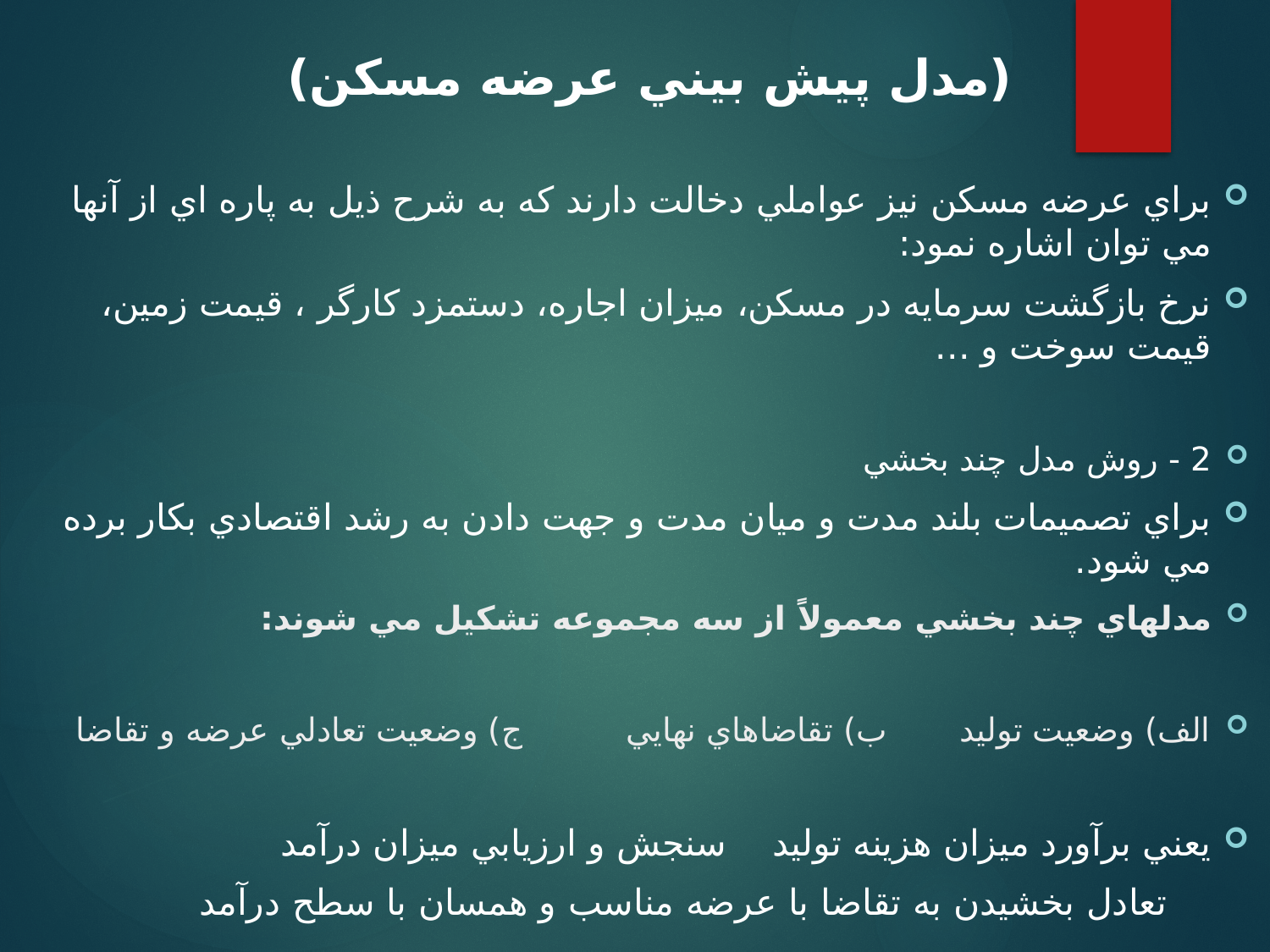

(مدل پيش بيني عرضه مسكن)

براي عرضه مسكن نيز عواملي دخالت دارند كه به شرح ذيل به پاره اي از آنها مي توان اشاره نمود:‌
نرخ بازگشت سرمايه در مسكن، ميزان اجاره، دستمزد كارگر ، قيمت زمين، قيمت سوخت و ...

2 - روش مدل چند بخشي
براي تصميمات بلند مدت و ميان مدت و جهت دادن به رشد اقتصادي بكار برده مي شود.
مدلهاي چند بخشي معمولاً از سه مجموعه تشكيل مي شوند:‌

الف) وضعيت توليد       ب) تقاضاهاي نهايي          ج) وضعيت تعادلي عرضه و تقاضا

يعني برآورد ميزان هزينه توليد    سنجش و ارزيابي ميزان درآمد
       تعادل بخشيدن به تقاضا با عرضه مناسب و همسان با سطح درآمد